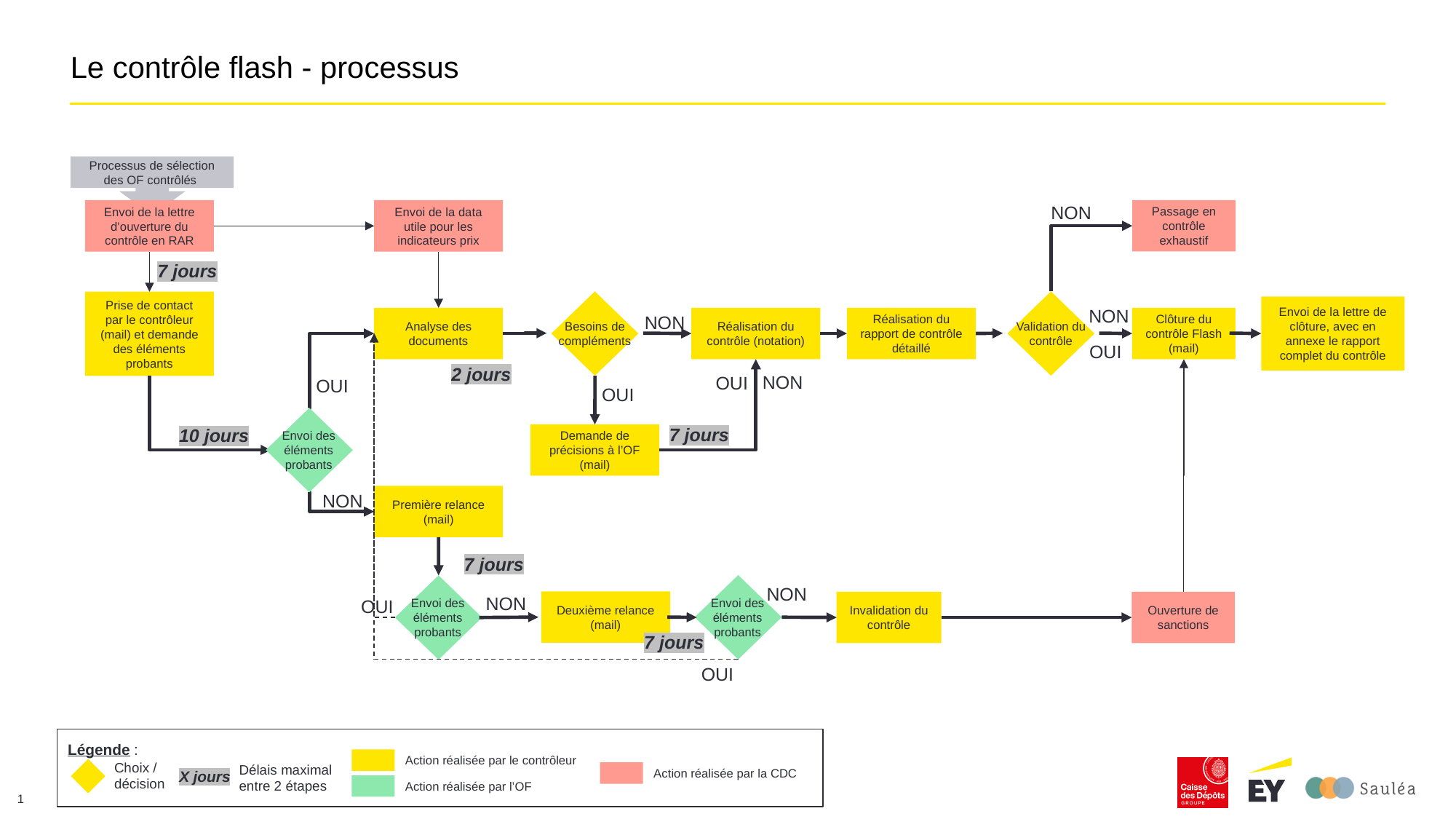

# Le contrôle flash - processus
Processus de sélection des OF contrôlés

Envoi de la lettre d’ouverture du contrôle en RAR
Envoi de la data utile pour les indicateurs prix
Passage en contrôle exhaustif
NON
7 jours

Besoins de compléments

Validation du contrôle
Prise de contact par le contrôleur (mail) et demande des éléments probants
Envoi de la lettre de clôture, avec en annexe le rapport complet du contrôle
NON
Analyse des documents
Réalisation du contrôle (notation)
Réalisation du rapport de contrôle détaillé
Clôture du contrôle Flash (mail)
NON
OUI
2 jours
NON
OUI
OUI
OUI

Envoi des éléments probants
7 jours
10 jours
Demande de précisions à l’OF (mail)
Première relance (mail)
NON
7 jours

Envoi des éléments probants

Envoi des éléments probants
NON
Deuxième relance (mail)
Invalidation du contrôle
Ouverture de sanctions
NON
OUI
7 jours
OUI
Légende :

Action réalisée par le contrôleur
Choix / décision

Délais maximal  entre 2 étapes

Action réalisée par la CDC
X jours

Action réalisée par l’OF
1